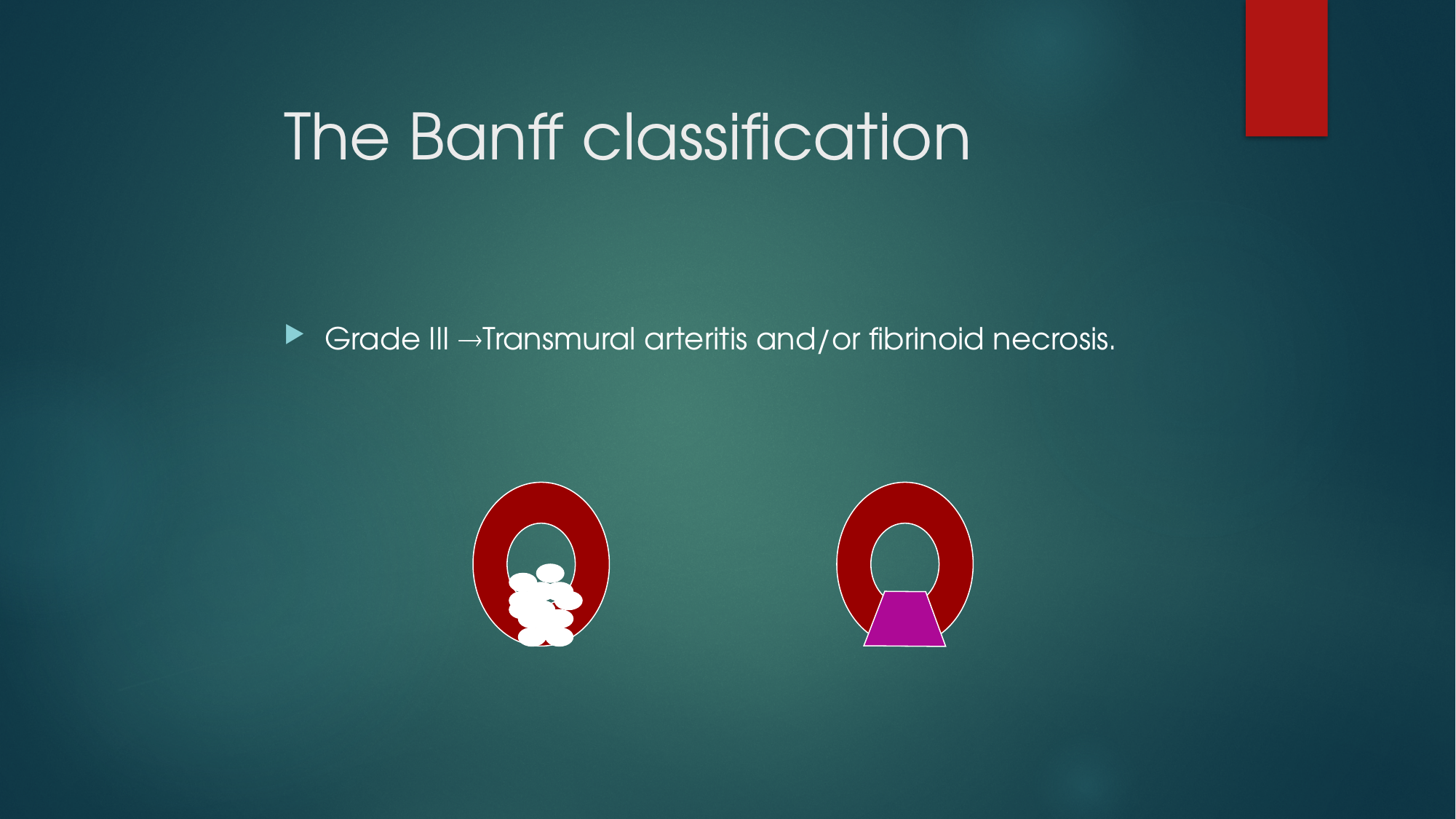

# The Banff classification

Grade III →Transmural arteritis and/or fibrinoid necrosis.